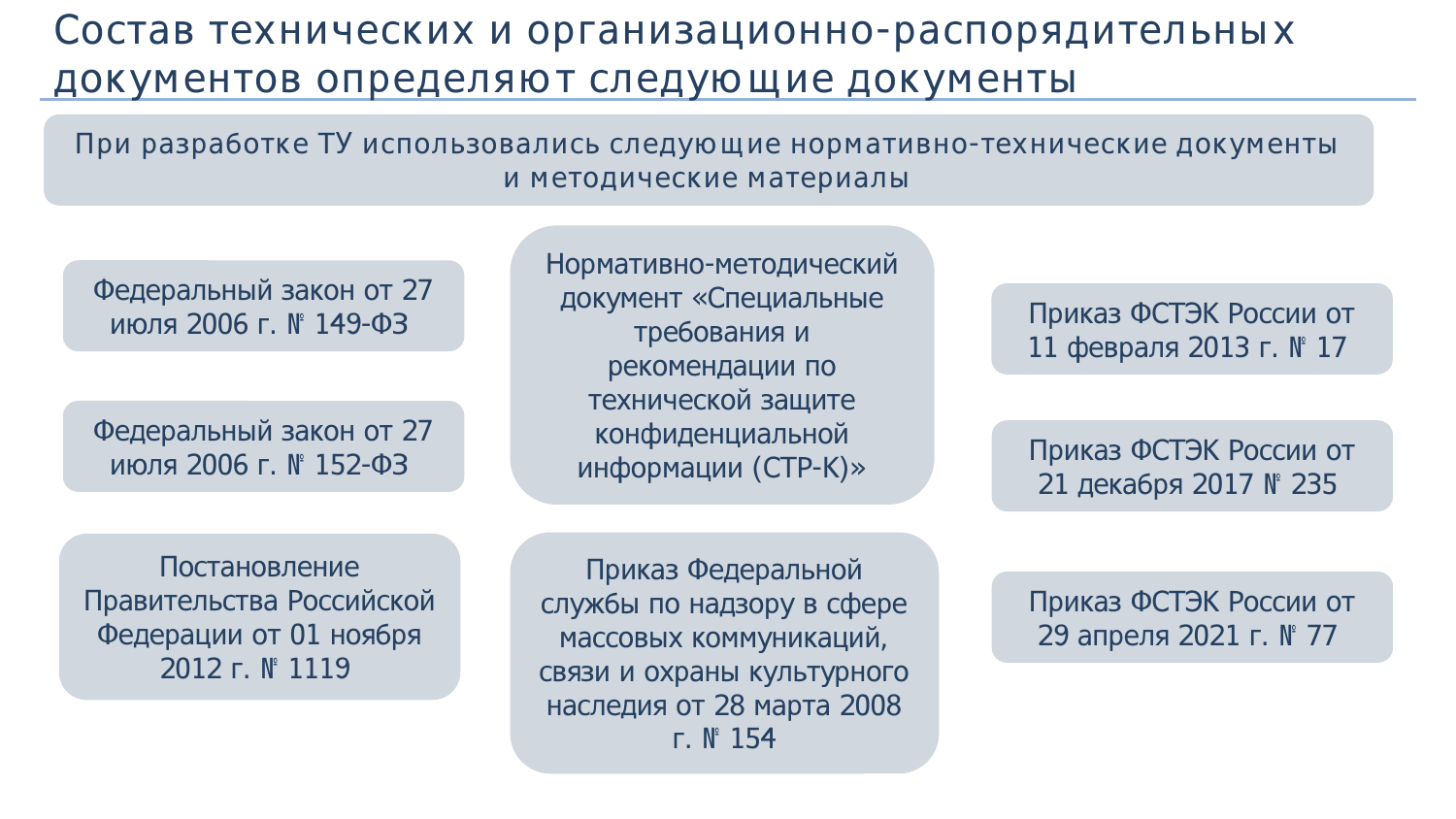

Состав технических и организационно-распорядительных документов определяют следующие документы
При разработке ТУ использовались следующие нормативно-технические документы и методические материалы
Нормативно-методический документ «Специальные требования и рекомендации по технической защите конфиденциальной информации (СТР-К)»
Федеральный закон от 27 июля 2006 г. № 149-ФЗ
Приказ ФСТЭК России от 11 февраля 2013 г. № 17
Федеральный закон от 27 июля 2006 г. № 152-ФЗ
Приказ ФСТЭК России от 21 декабря 2017 № 235
Приказ Федеральной службы по надзору в сфере массовых коммуникаций, связи и охраны культурного наследия от 28 марта 2008 г. № 154
Постановление Правительства Российской Федерации от 01 ноября 2012 г. № 1119
Приказ ФСТЭК России от 29 апреля 2021 г. № 77